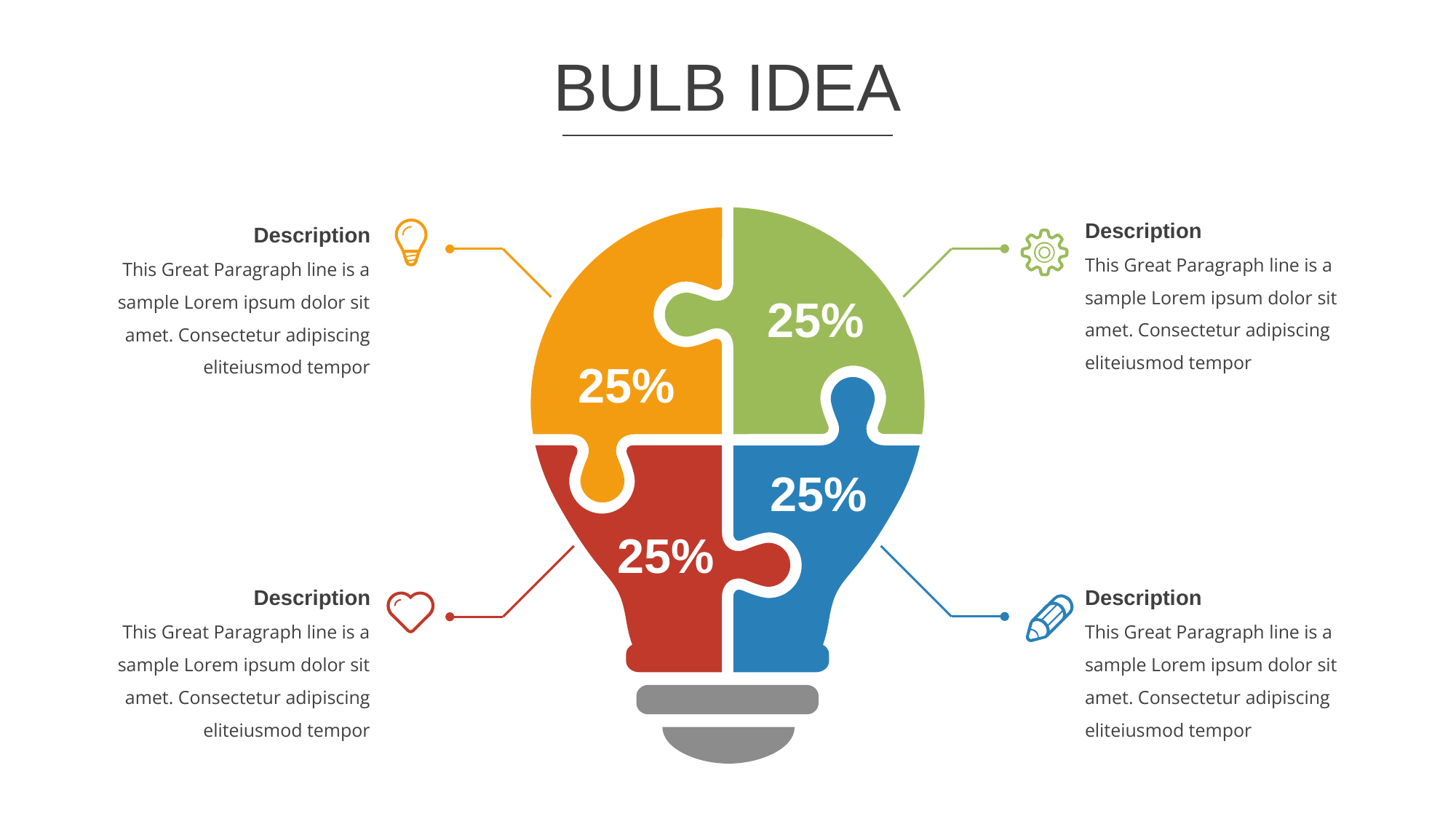

# BULB IDEA

Description
Description

This Great Paragraph line is a sample Lorem ipsum dolor sit amet. Consectetur adipiscing eliteiusmod tempor
This Great Paragraph line is a sample Lorem ipsum dolor sit amet. Consectetur adipiscing eliteiusmod tempor
25%
25%

25%
25%
Description
Description

This Great Paragraph line is a sample Lorem ipsum dolor sit amet. Consectetur adipiscing eliteiusmod tempor
This Great Paragraph line is a sample Lorem ipsum dolor sit amet. Consectetur adipiscing eliteiusmod tempor